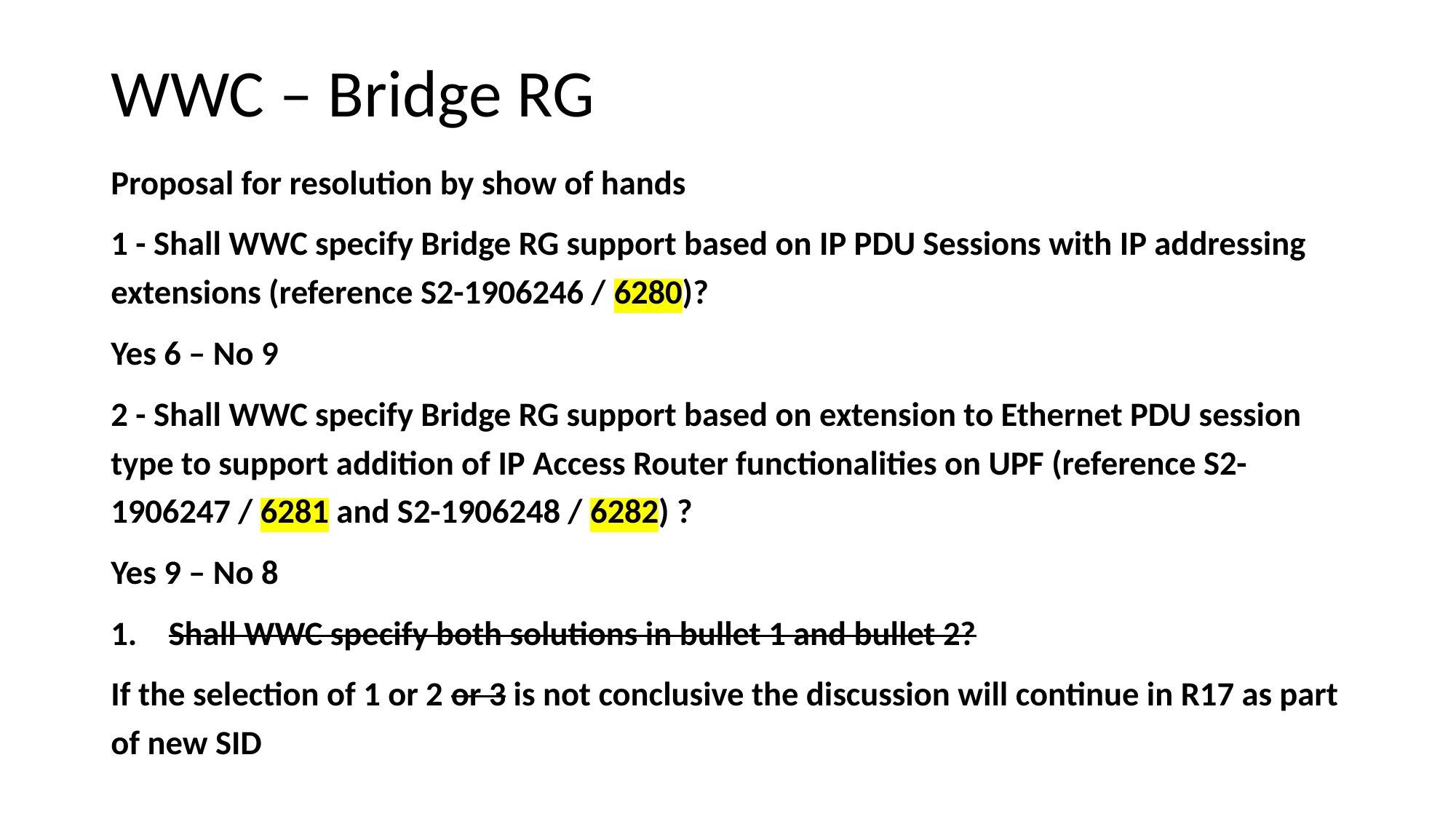

# WWC – Bridge RG
Proposal for resolution by show of hands
1 - Shall WWC specify Bridge RG support based on IP PDU Sessions with IP addressing extensions (reference S2-1906246 / 6280)?
Yes 6 – No 9
2 - Shall WWC specify Bridge RG support based on extension to Ethernet PDU session type to support addition of IP Access Router functionalities on UPF (reference S2-1906247 / 6281 and S2-1906248 / 6282) ?
Yes 9 – No 8
Shall WWC specify both solutions in bullet 1 and bullet 2?
If the selection of 1 or 2 or 3 is not conclusive the discussion will continue in R17 as part of new SID